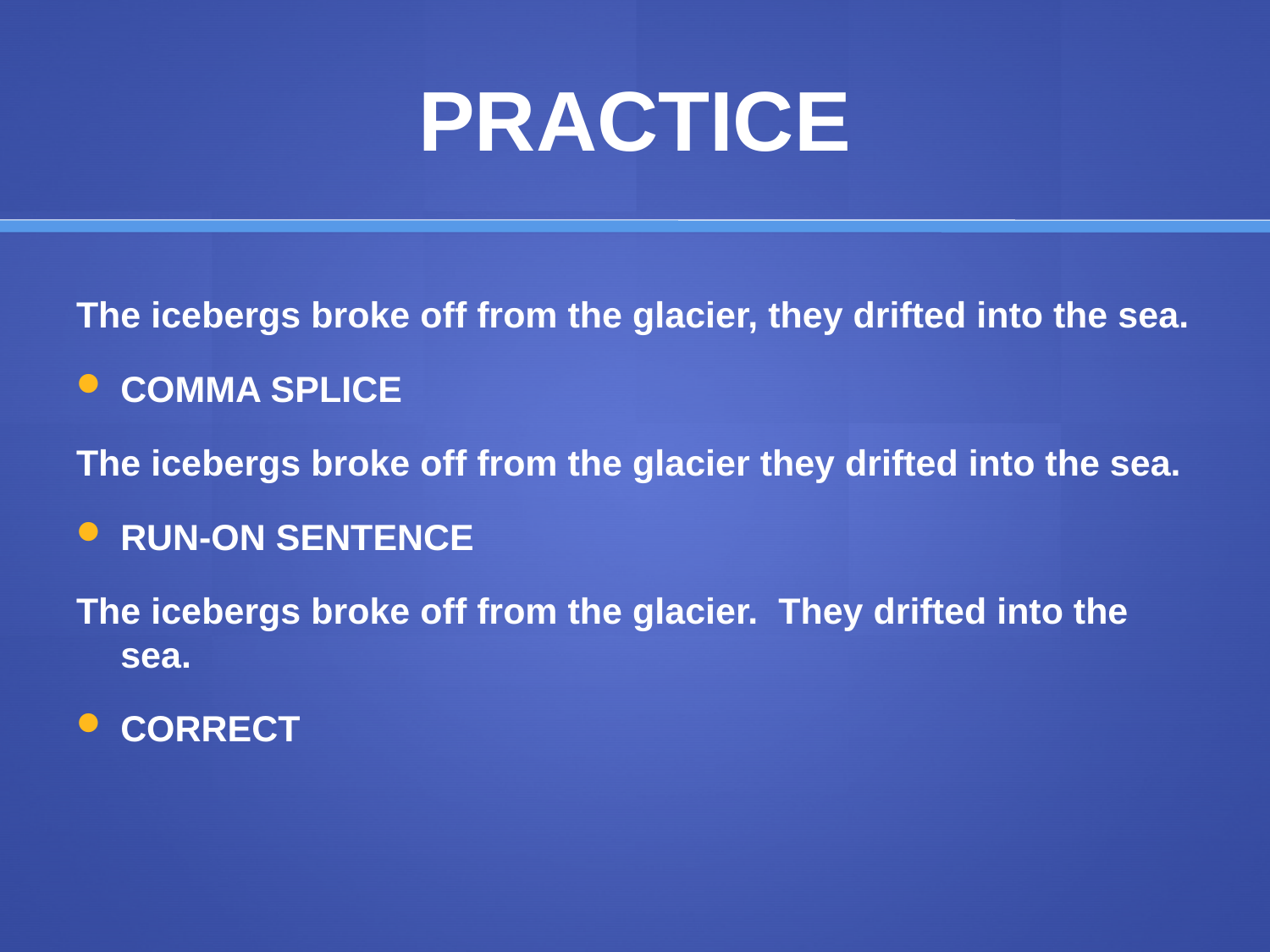

# PRACTICE
The icebergs broke off from the glacier, they drifted into the sea.
COMMA SPLICE
The icebergs broke off from the glacier they drifted into the sea.
RUN-ON SENTENCE
The icebergs broke off from the glacier.  They drifted into the sea.
CORRECT